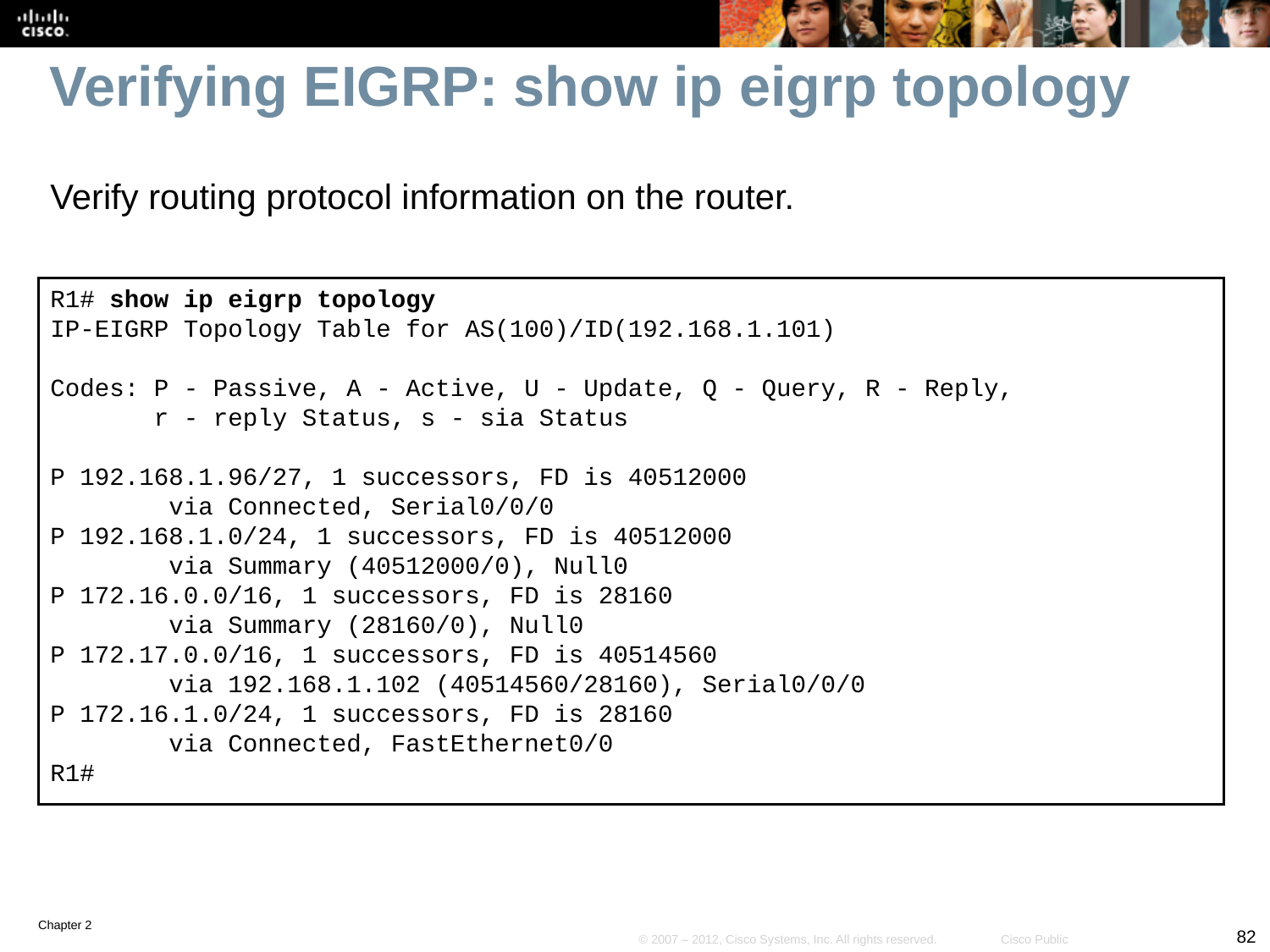

# Verifying EIGRP: show ip eigrp topology
Verify routing protocol information on the router.
R1# show ip eigrp topology
IP-EIGRP Topology Table for AS(100)/ID(192.168.1.101)

Codes: P - Passive, A - Active, U - Update, Q - Query, R - Reply,
       r - reply Status, s - sia Status

P 192.168.1.96/27, 1 successors, FD is 40512000
        via Connected, Serial0/0/0
P 192.168.1.0/24, 1 successors, FD is 40512000
        via Summary (40512000/0), Null0
P 172.16.0.0/16, 1 successors, FD is 28160
        via Summary (28160/0), Null0
P 172.17.0.0/16, 1 successors, FD is 40514560
        via 192.168.1.102 (40514560/28160), Serial0/0/0
P 172.16.1.0/24, 1 successors, FD is 28160
        via Connected, FastEthernet0/0
R1#